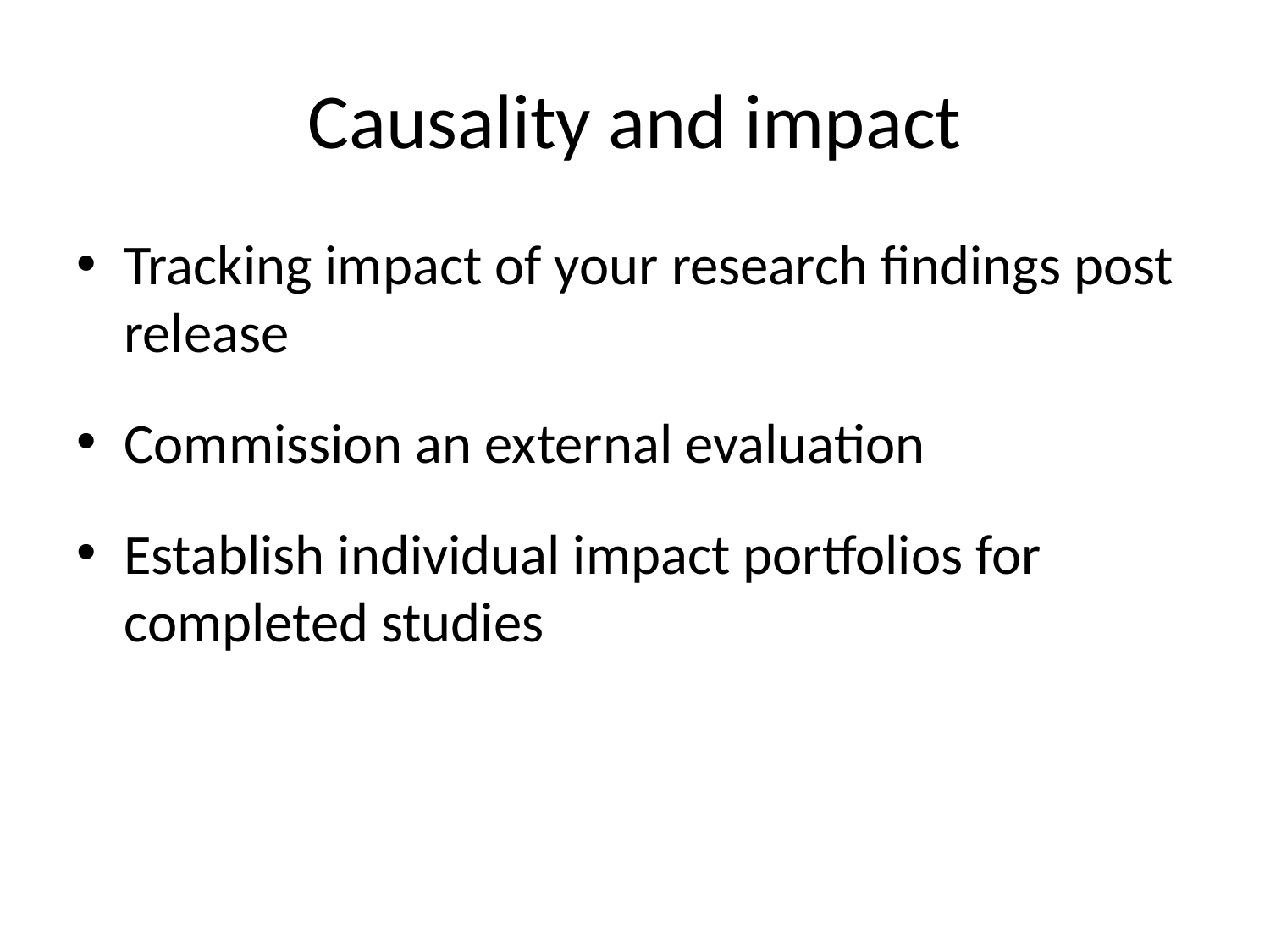

# Causality and impact
Tracking impact of your research findings post release
Commission an external evaluation
Establish individual impact portfolios for completed studies